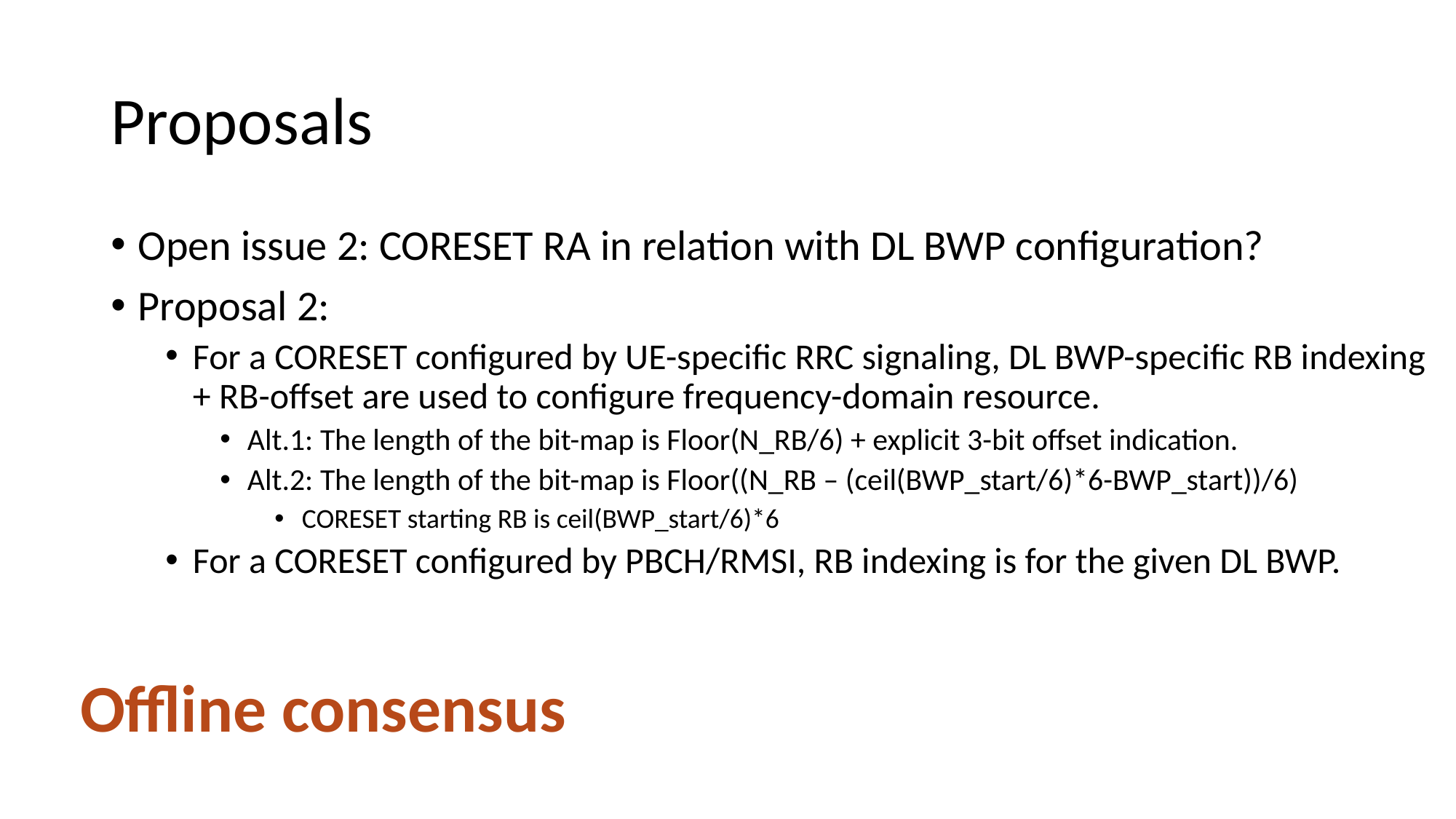

# Proposals
Open issue 2: CORESET RA in relation with DL BWP configuration?
Proposal 2:
For a CORESET configured by UE-specific RRC signaling, DL BWP-specific RB indexing + RB-offset are used to configure frequency-domain resource.
Alt.1: The length of the bit-map is Floor(N_RB/6) + explicit 3-bit offset indication.
Alt.2: The length of the bit-map is Floor((N_RB – (ceil(BWP_start/6)*6-BWP_start))/6)
CORESET starting RB is ceil(BWP_start/6)*6
For a CORESET configured by PBCH/RMSI, RB indexing is for the given DL BWP.

Offline consensus